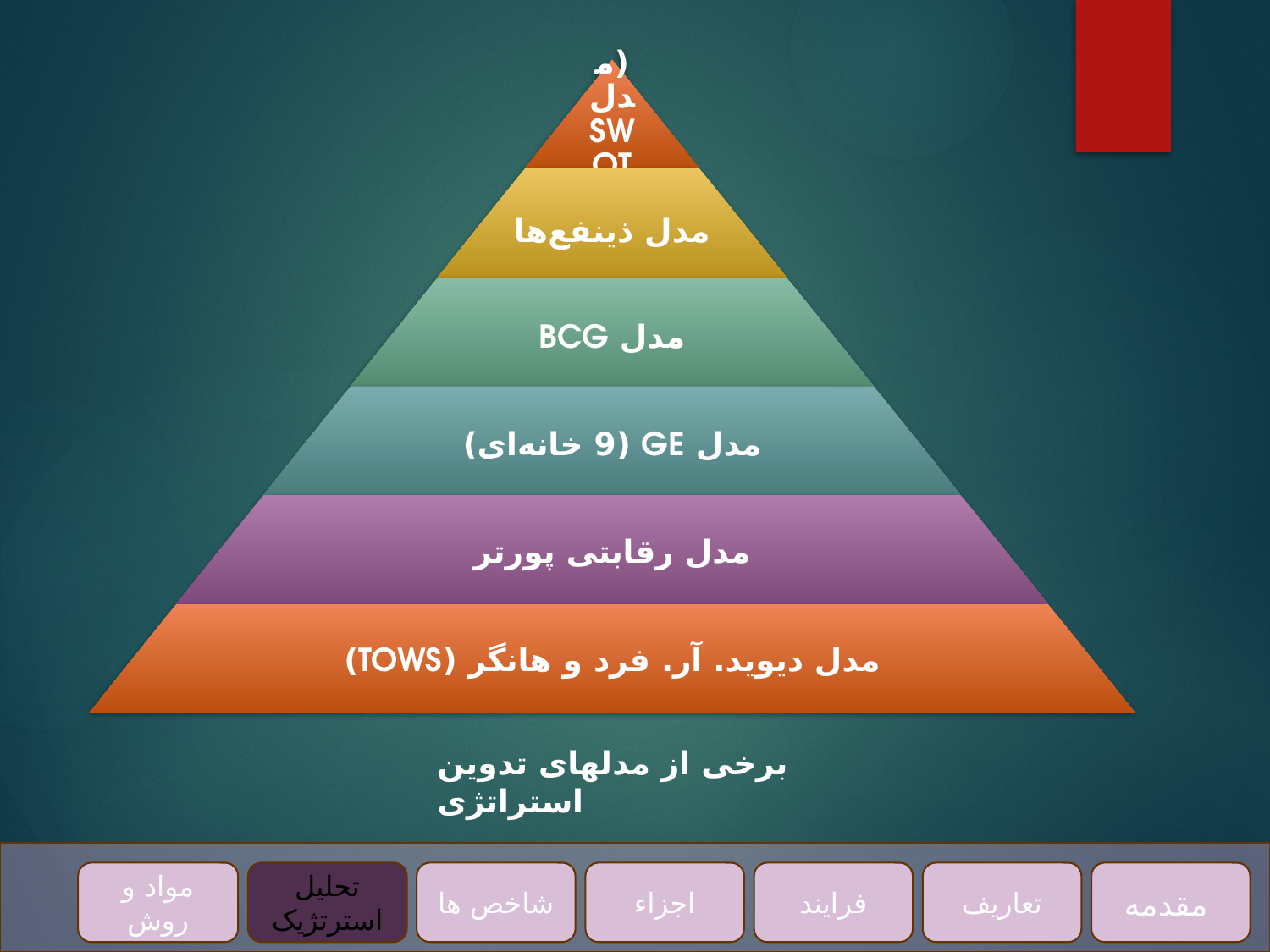

(مدل SWOT)
مدل ذینفع‌ها
مدل BCG
مدل GE (9 خانه‌ای)
مدل رقابتی پورتر
مدل دیوید. آر. فرد و هانگر (TOWS)

برخی از مدلهای تدوین استراتژی
مواد و روش
تحلیل استرتژیک
اجزاء
تعاریف

مقدمه
شاخص ها
فرایند